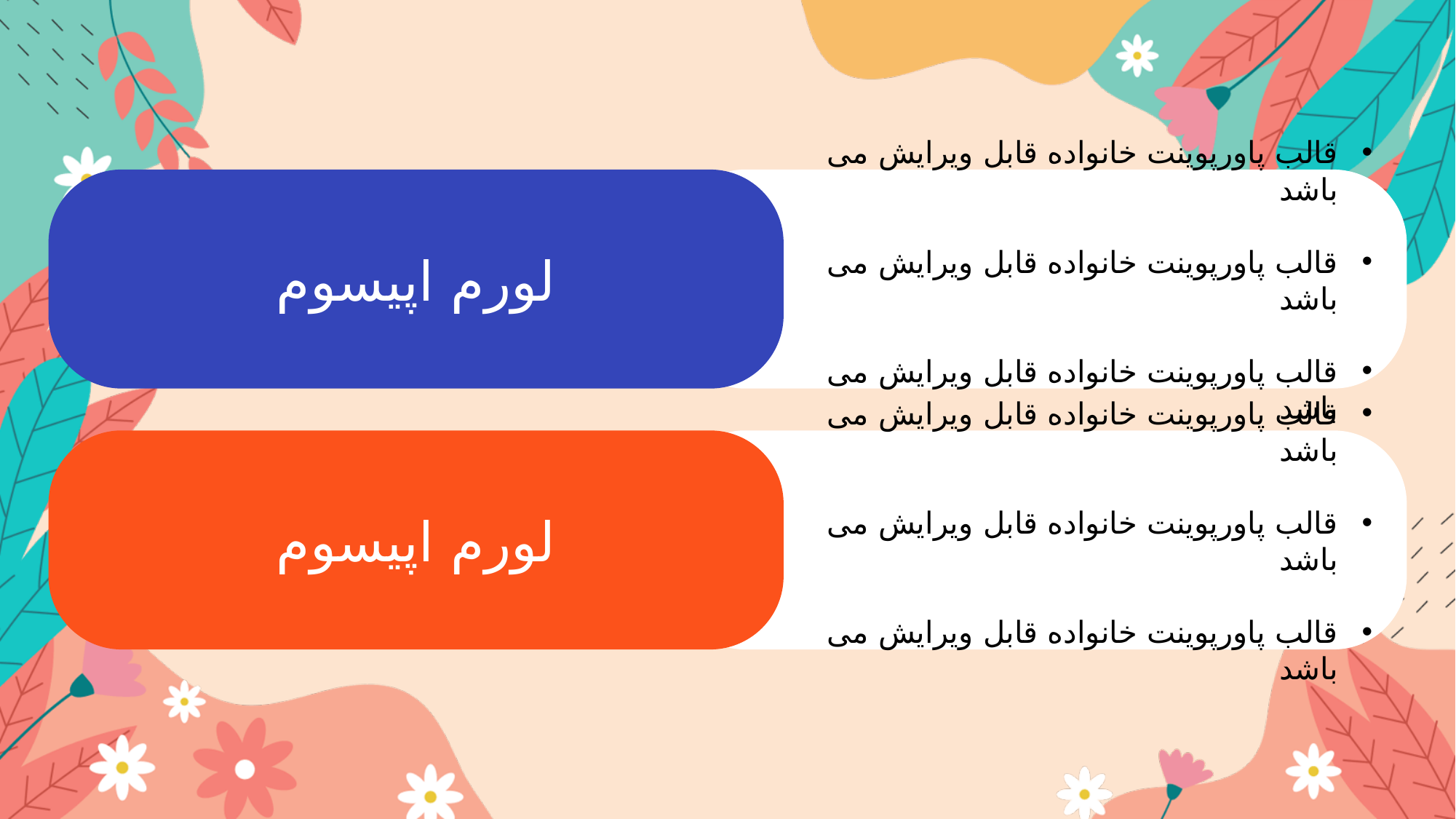

لورم اپیسوم
قالب پاورپوینت خانواده قابل ویرایش می باشد

قالب پاورپوینت خانواده قابل ویرایش می باشد

قالب پاورپوینت خانواده قابل ویرایش می باشد
لورم اپیسوم
قالب پاورپوینت خانواده قابل ویرایش می باشد

قالب پاورپوینت خانواده قابل ویرایش می باشد

قالب پاورپوینت خانواده قابل ویرایش می باشد